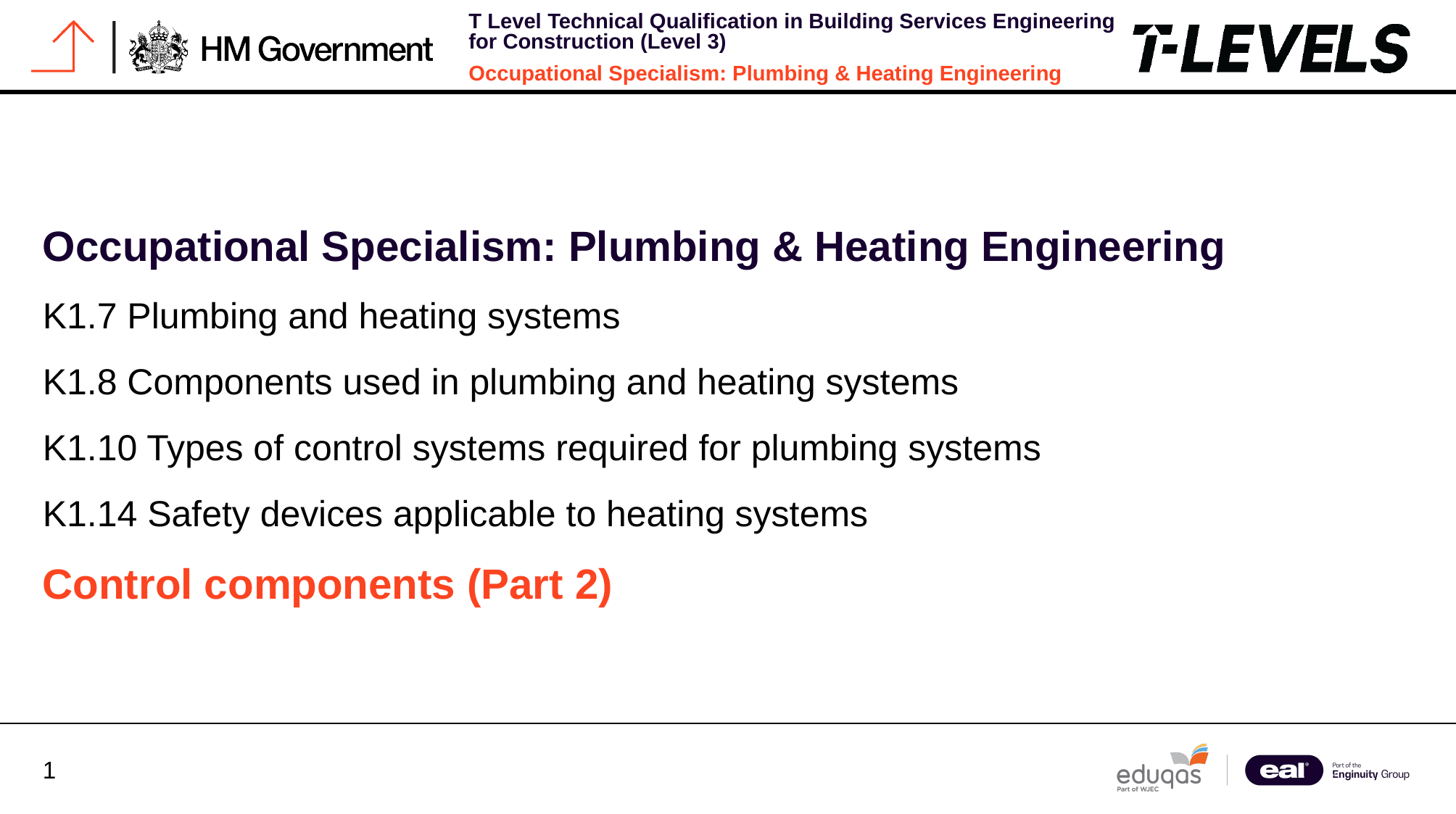

Occupational Specialism: Plumbing & Heating Engineering
K1.7 Plumbing and heating systems
K1.8 Components used in plumbing and heating systems
K1.10 Types of control systems required for plumbing systems
K1.14 Safety devices applicable to heating systems
Control components (Part 2)